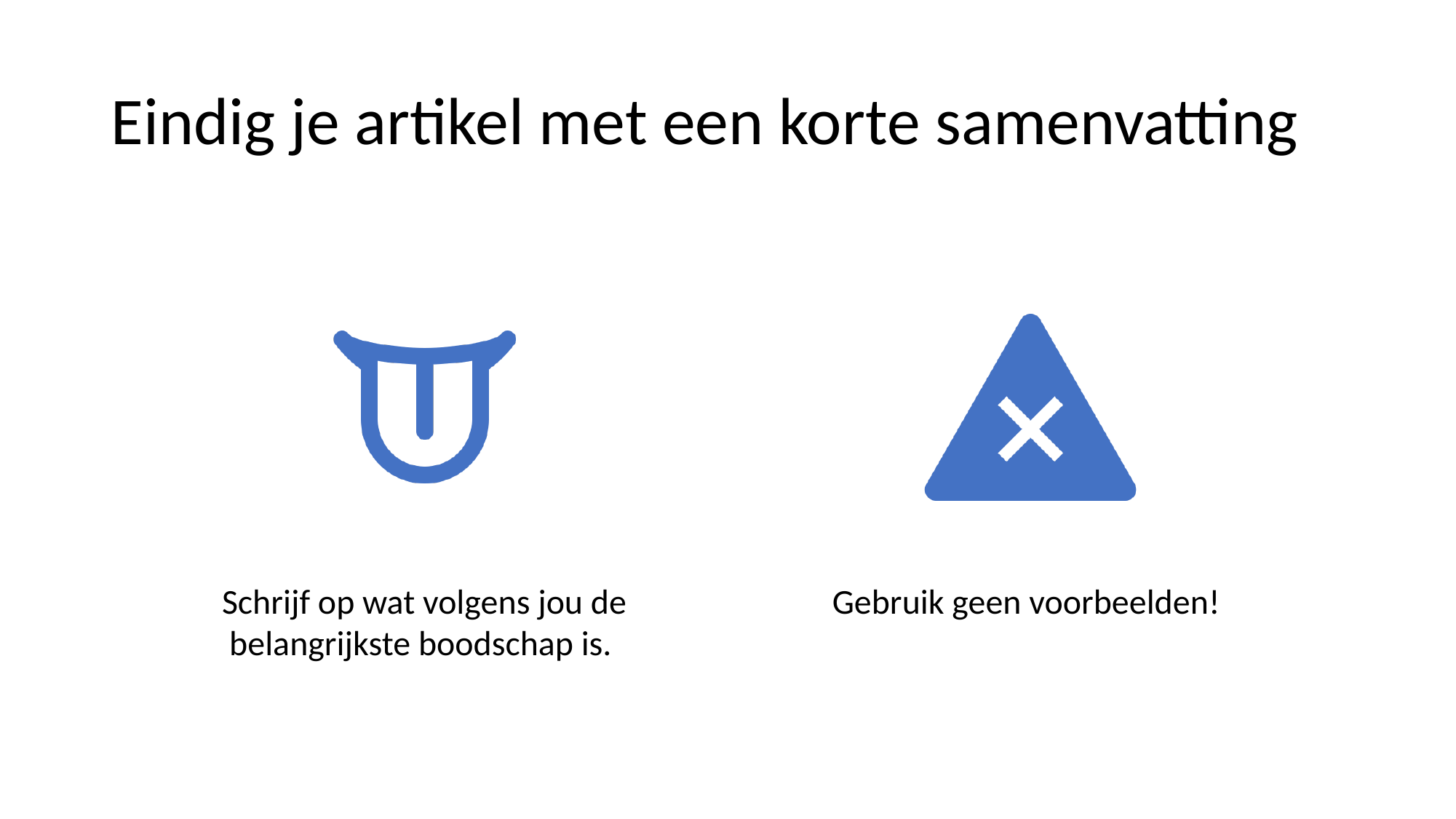

# Eindig je artikel met een korte samenvatting
Schrijf op wat volgens jou de belangrijkste boodschap is.
Gebruik geen voorbeelden!